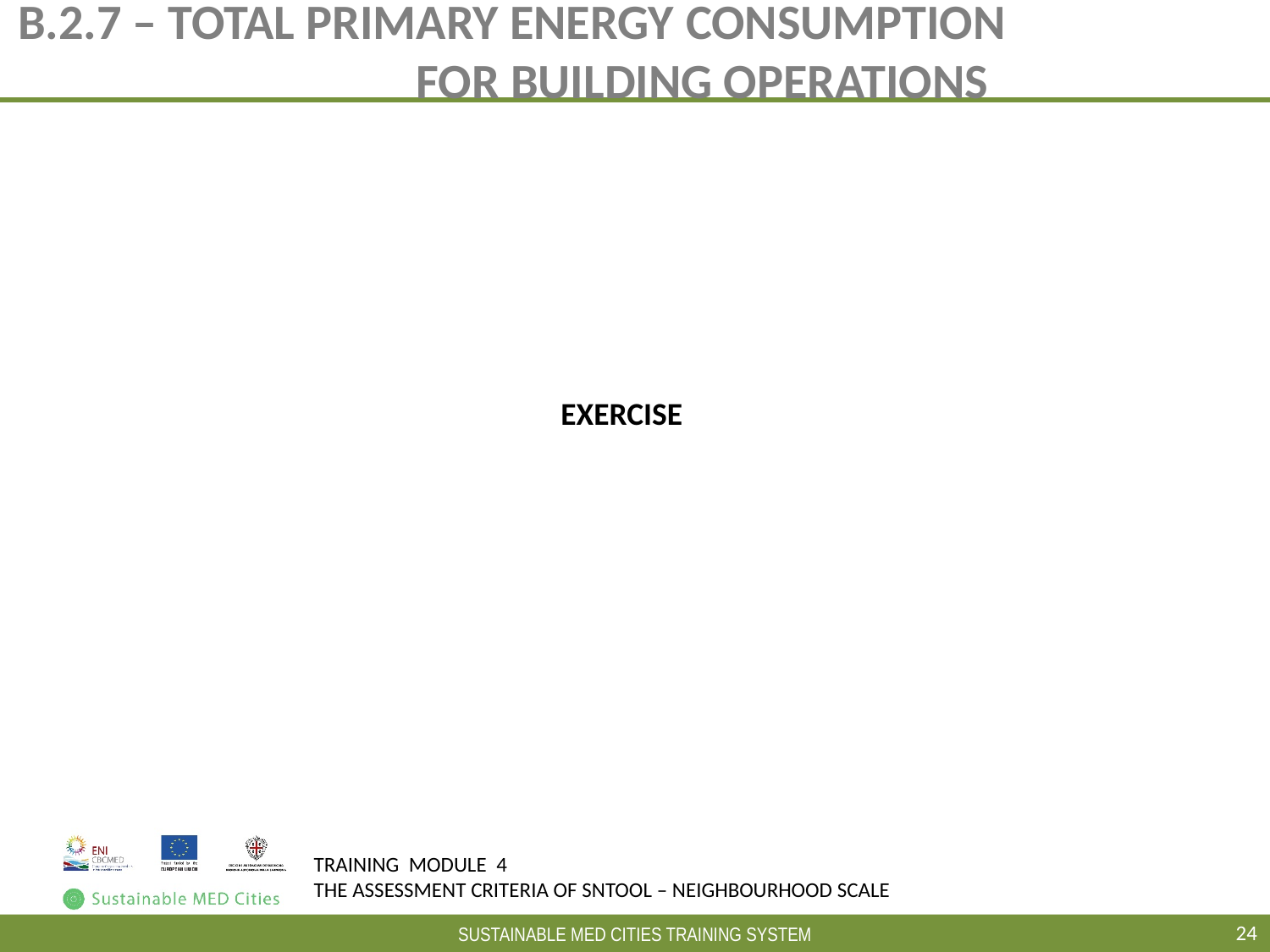

# B.2.7 – TOTAL PRIMARY ENERGY CONSUMPTION                                   FOR BUILDING OPERATIONS

EXERCISE
24